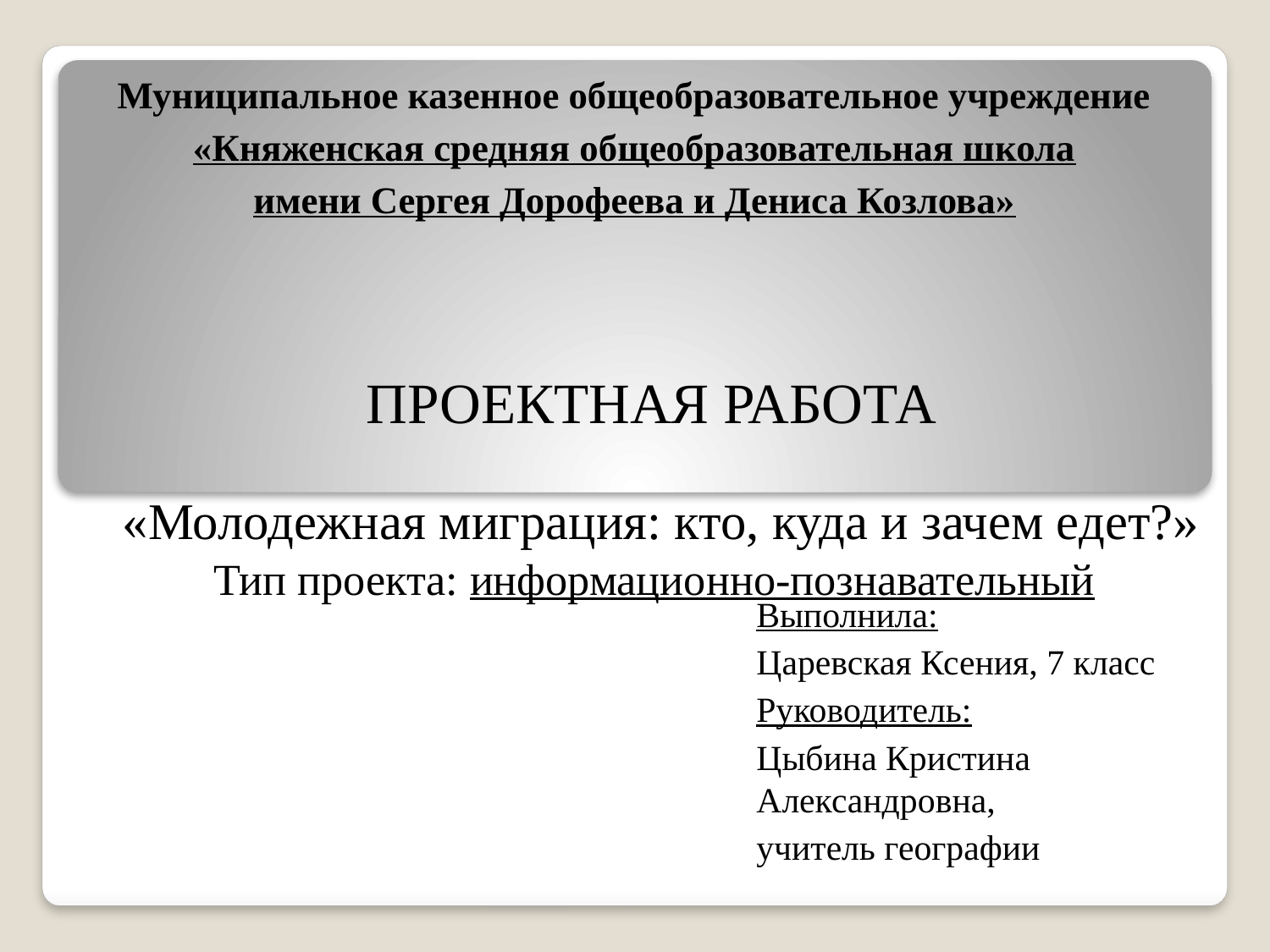

# Муниципальное казенное общеобразовательное учреждение «Княженская средняя общеобразовательная школа имени Сергея Дорофеева и Дениса Козлова»
ПРОЕКТНАЯ РАБОТА
 «Молодежная миграция: кто, куда и зачем едет?»
Тип проекта: информационно-познавательный
Выполнила:
Царевская Ксения, 7 класс
Руководитель:
Цыбина Кристина Александровна,
учитель географии